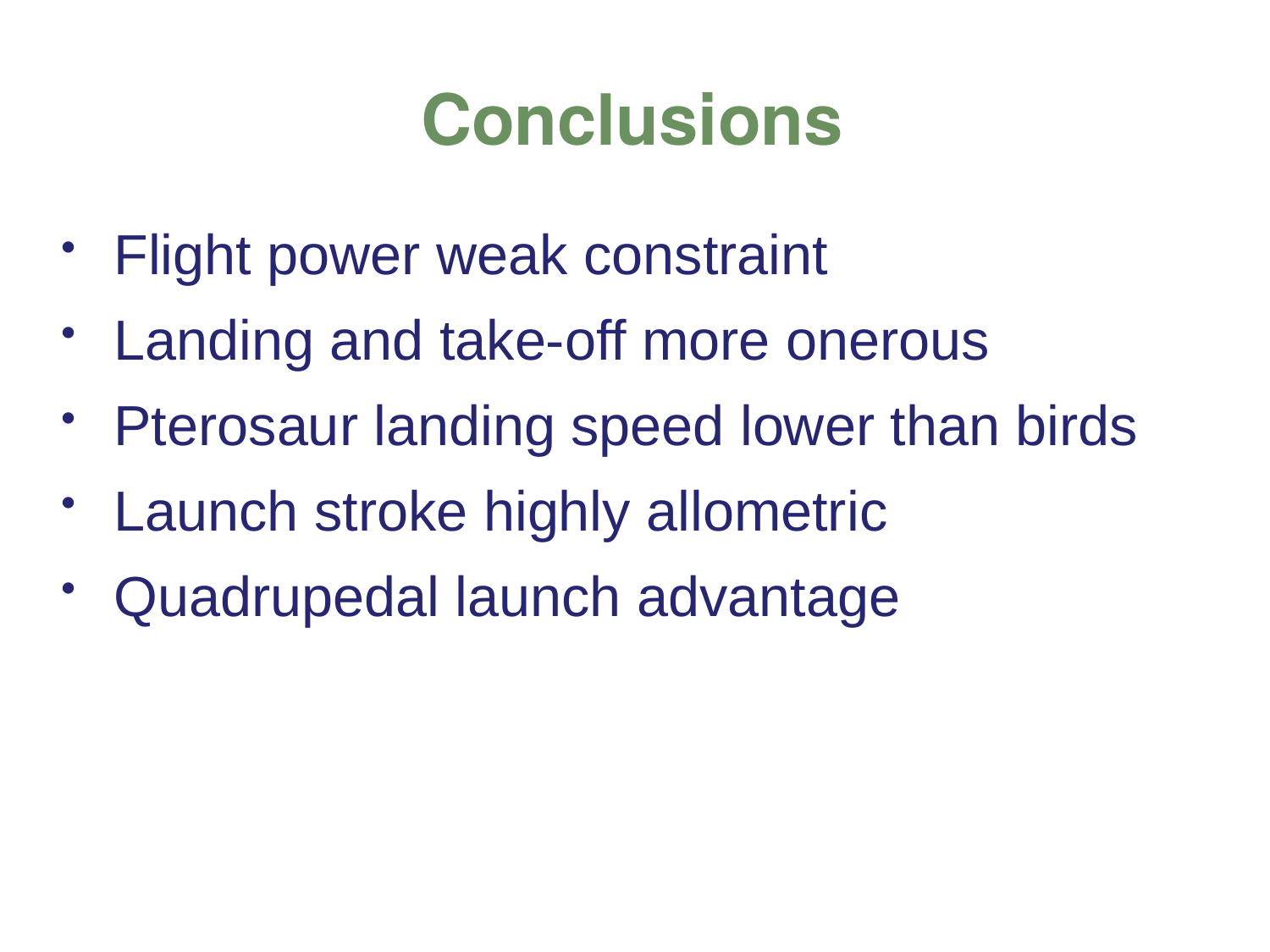

# Conclusions
Flight power weak constraint
Landing and take-off more onerous
Pterosaur landing speed lower than birds
Launch stroke highly allometric
Quadrupedal launch advantage